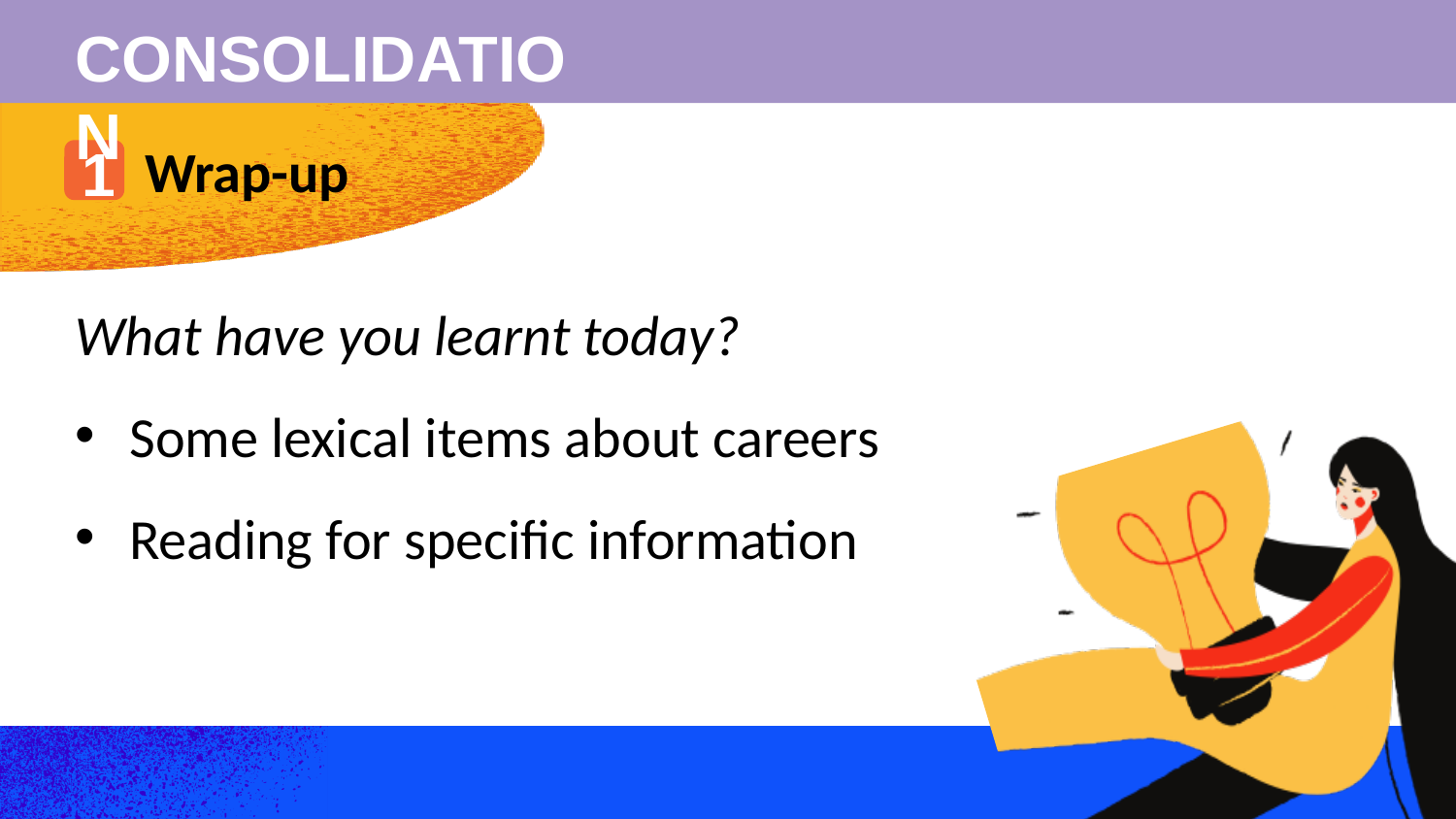

CONSOLIDATION
1
Wrap-up

What have you learnt today?
Some lexical items about careers
Reading for specific information